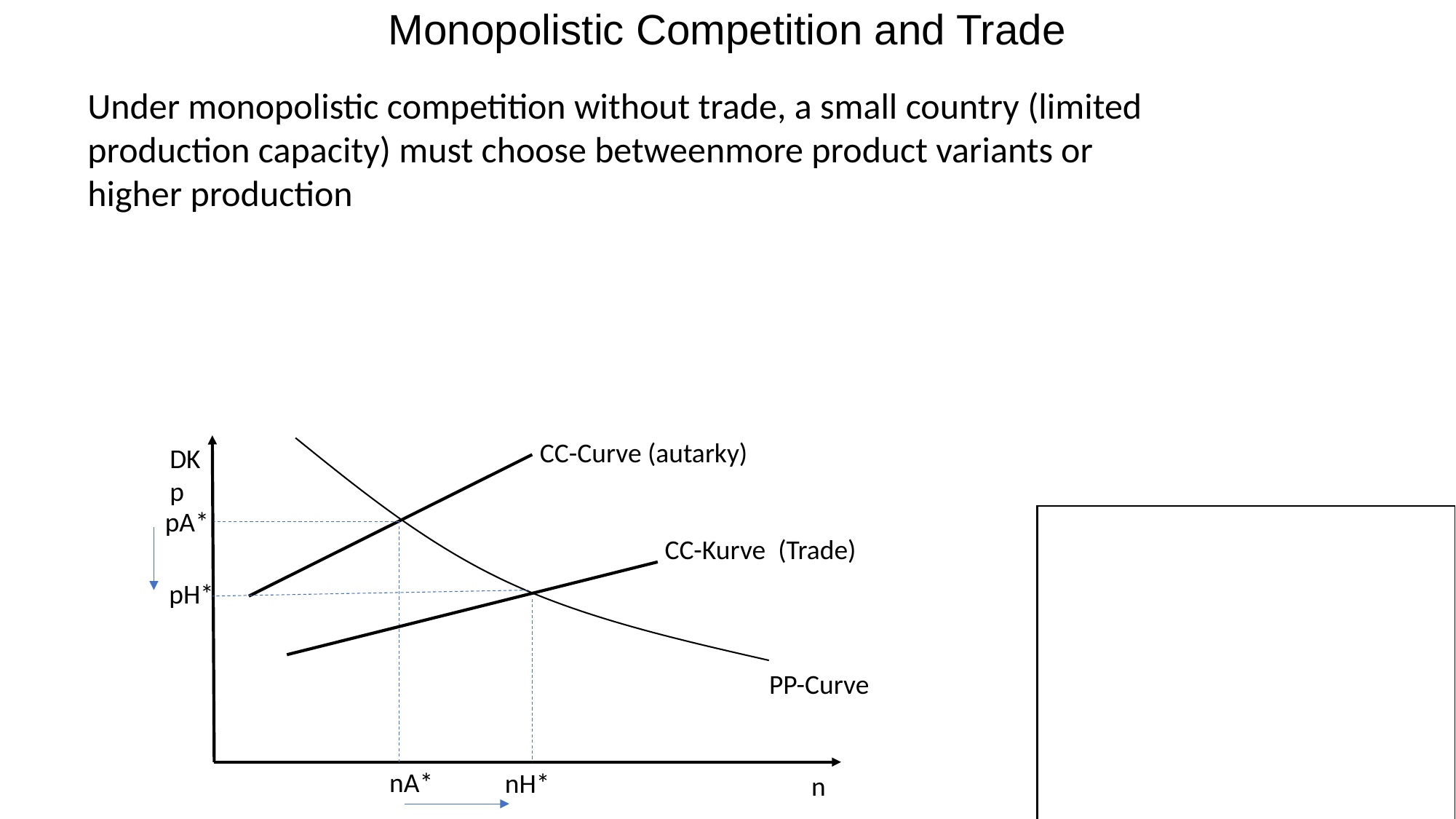

Monopolistic Competition and Trade
Under monopolistic competition without trade, a small country (limited production capacity) must choose betweenmore product variants or higher production

CC-Curve (autarky)
DK
p

pA*

CC-Kurve  (Trade)
pH*
PP-Curve
nA*
nH*
n